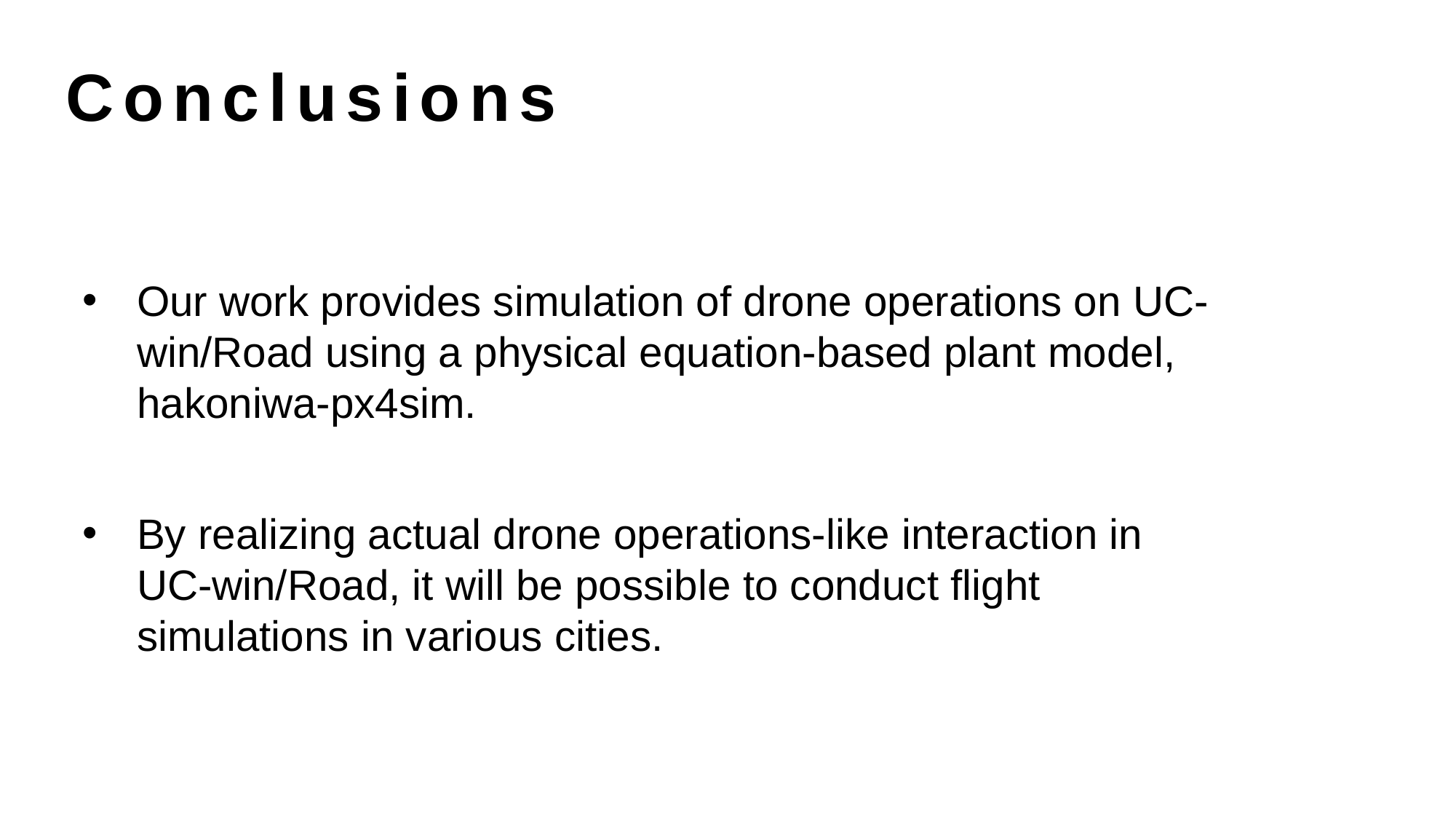

Conclusions
Our work provides simulation of drone operations on UC-win/Road using a physical equation-based plant model, hakoniwa-px4sim.
By realizing actual drone operations-like interaction in UC-win/Road, it will be possible to conduct flight simulations in various cities.